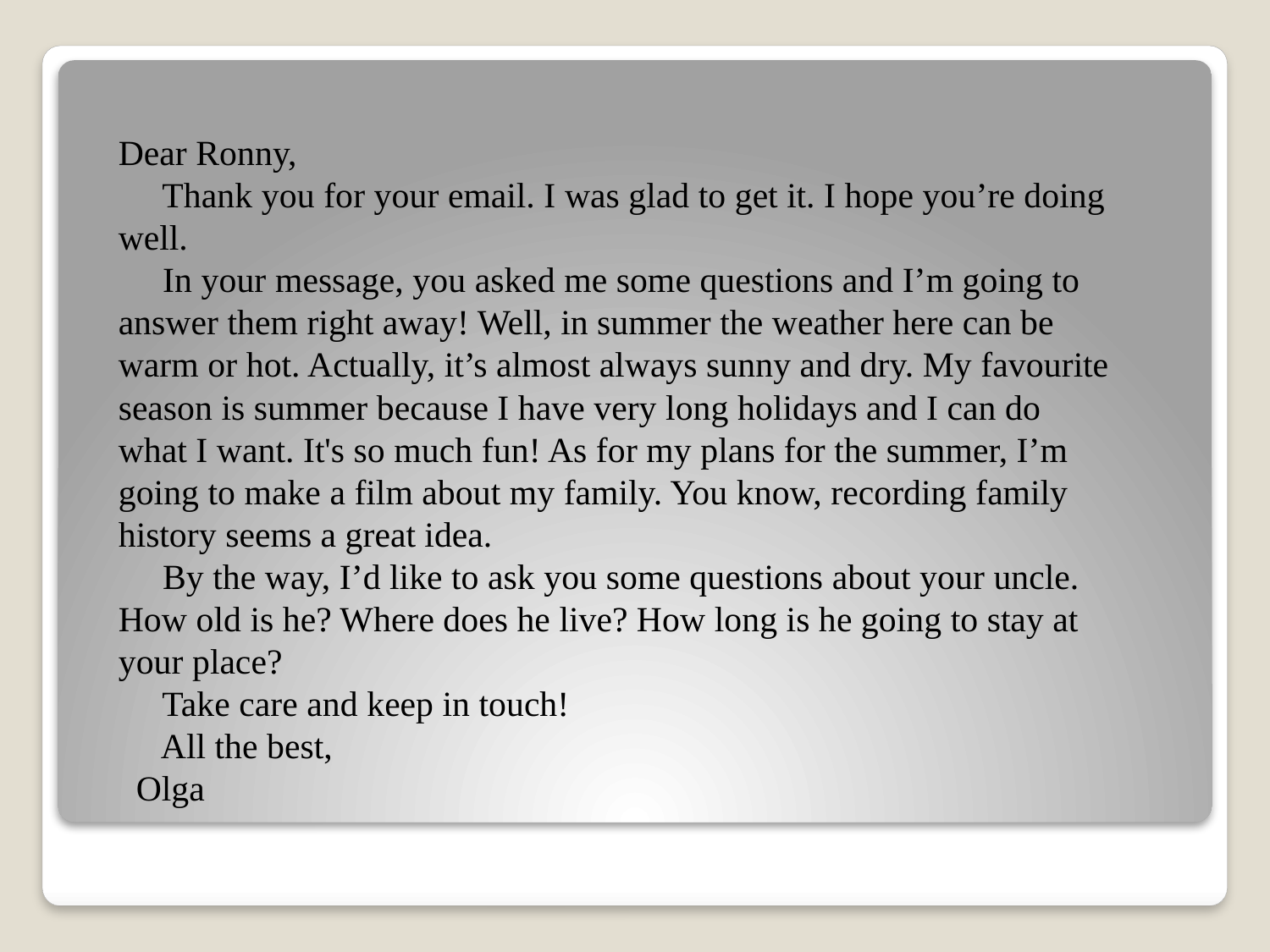

# Dear Ronny, Thank you for your email. I was glad to get it. I hope you’re doing well. In your message, you asked me some questions and I’m going to answer them right away! Well, in summer the weather here can be warm or hot. Actually, it’s almost always sunny and dry. My favourite season is summer because I have very long holidays and I can do what I want. It's so much fun! As for my plans for the summer, I’m going to make a film about my family. You know, recording family history seems a great idea. By the way, I’d like to ask you some questions about your uncle. How old is he? Where does he live? How long is he going to stay at your place? Take care and keep in touch! All the best, Olga